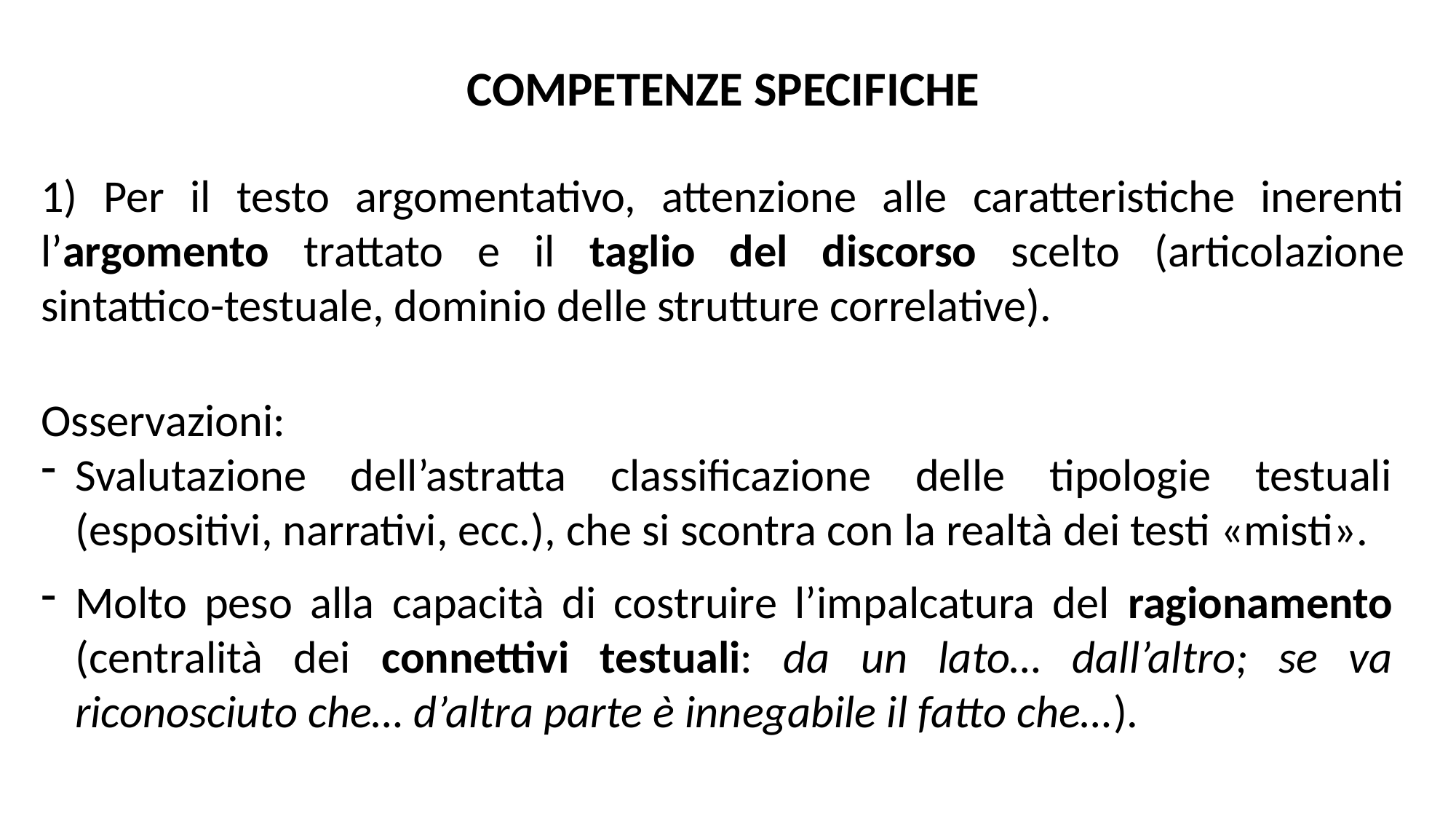

COMPETENZE SPECIFICHE

1) Per il testo argomentativo, attenzione alle caratteristiche inerenti l’argomento trattato e il taglio del discorso scelto (articolazione sintattico-testuale, dominio delle strutture correlative).
Osservazioni:
Svalutazione dell’astratta classificazione delle tipologie testuali (espositivi, narrativi, ecc.), che si scontra con la realtà dei testi «misti».

Molto peso alla capacità di costruire l’impalcatura del ragionamento (centralità dei connettivi testuali: da un lato… dall’altro; se va riconosciuto che… d’altra parte è innegabile il fatto che…).